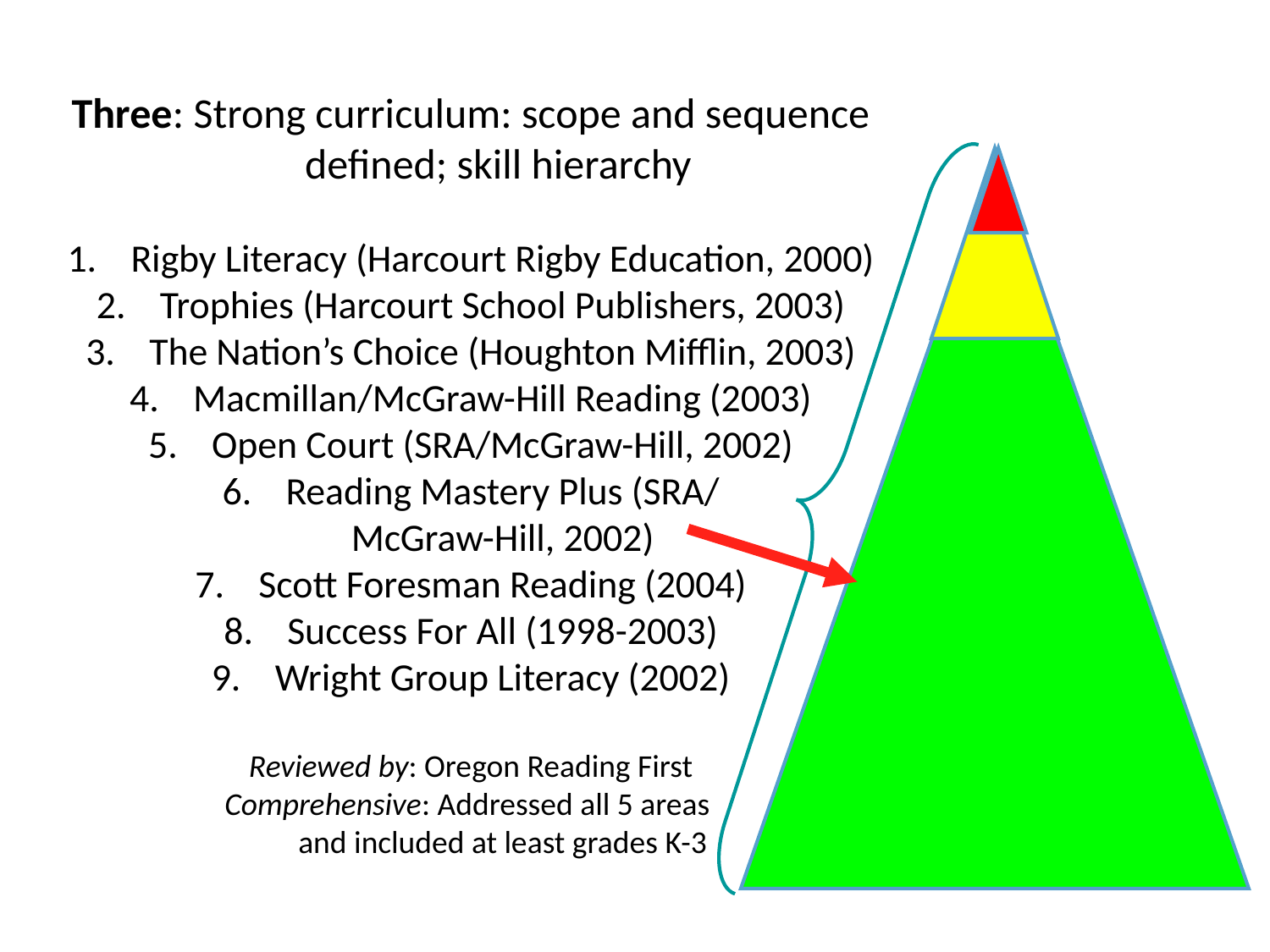

Three: Strong curriculum: scope and sequence defined; skill hierarchy

1.	Rigby Literacy (Harcourt Rigby Education, 2000)
2.	Trophies (Harcourt School Publishers, 2003)
3.	The Nation’s Choice (Houghton Mifflin, 2003)
4.	Macmillan/McGraw-Hill Reading (2003)
5.	Open Court (SRA/McGraw-Hill, 2002)
6.	Reading Mastery Plus (SRA/
	McGraw-Hill, 2002)
7.	Scott Foresman Reading (2004)
8.	Success For All (1998-2003)
9.	Wright Group Literacy (2002)

Reviewed by: Oregon Reading First
Comprehensive: Addressed all 5 areas
	and included at least grades K-3